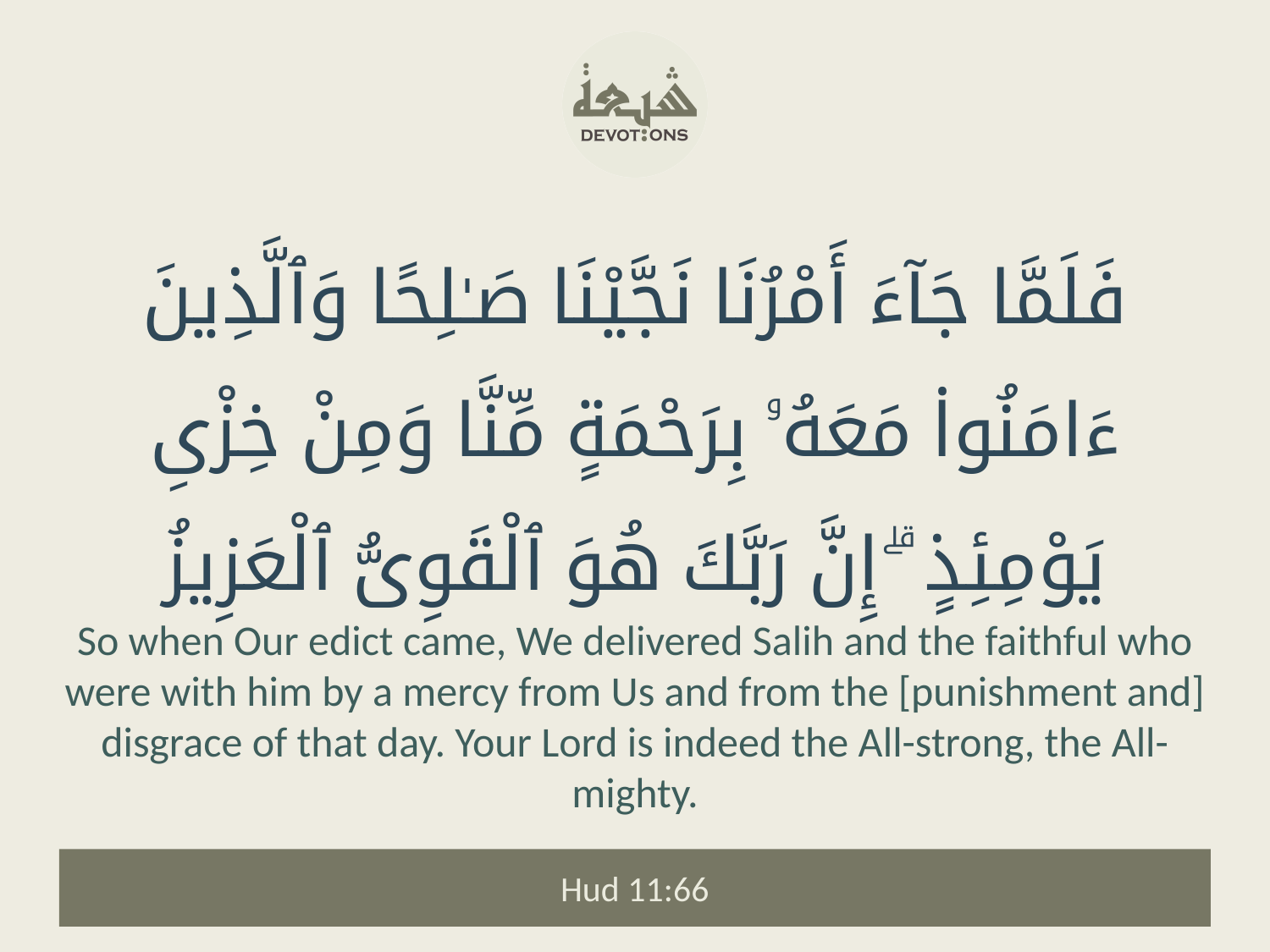

فَلَمَّا جَآءَ أَمْرُنَا نَجَّيْنَا صَـٰلِحًا وَٱلَّذِينَ ءَامَنُوا۟ مَعَهُۥ بِرَحْمَةٍ مِّنَّا وَمِنْ خِزْىِ يَوْمِئِذٍ ۗ إِنَّ رَبَّكَ هُوَ ٱلْقَوِىُّ ٱلْعَزِيزُ
So when Our edict came, We delivered Salih and the faithful who were with him by a mercy from Us and from the [punishment and] disgrace of that day. Your Lord is indeed the All-strong, the All-mighty.
Hud 11:66